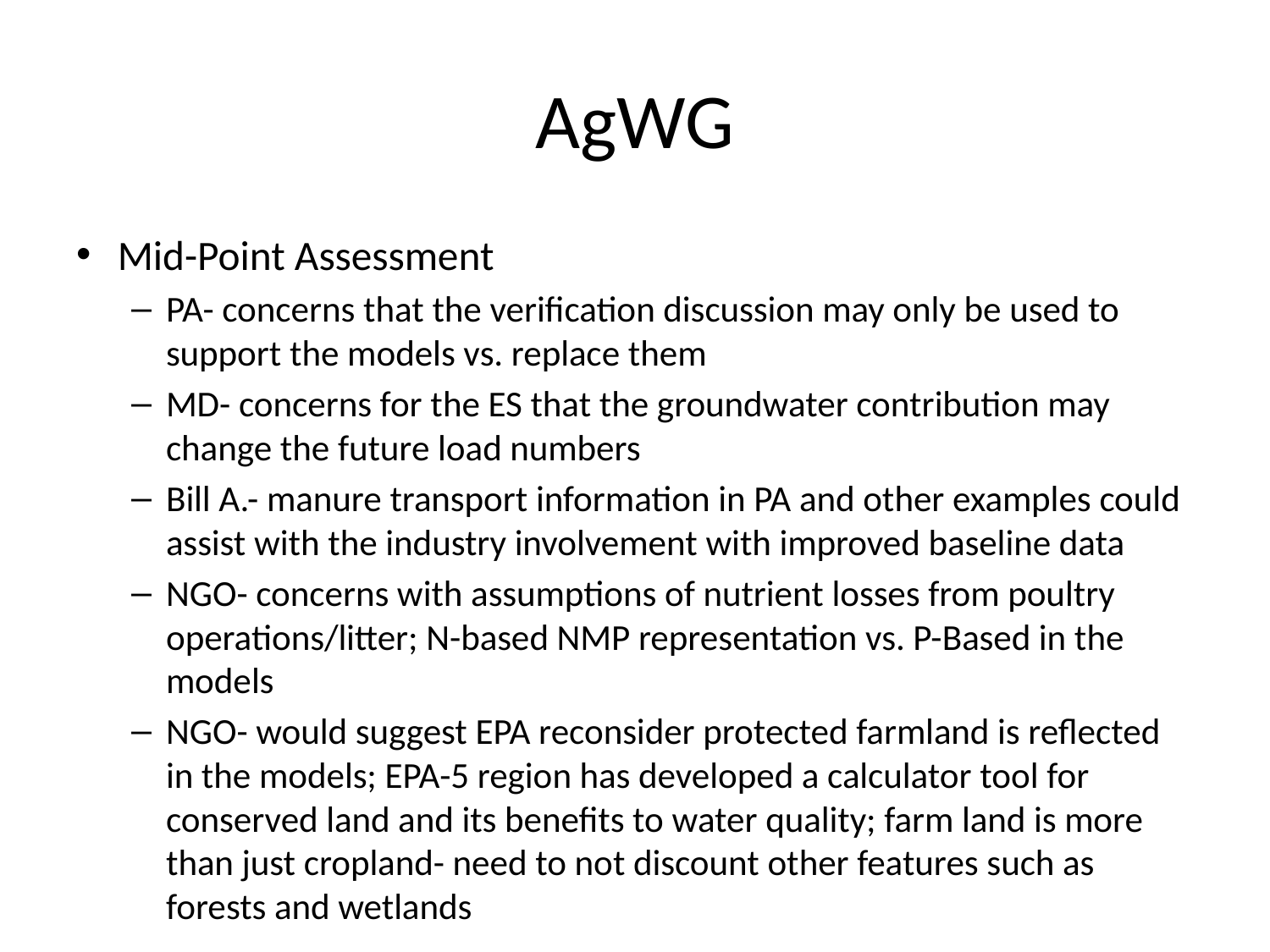

# AgWG
Mid-Point Assessment
PA- concerns that the verification discussion may only be used to support the models vs. replace them
MD- concerns for the ES that the groundwater contribution may change the future load numbers
Bill A.- manure transport information in PA and other examples could assist with the industry involvement with improved baseline data
NGO- concerns with assumptions of nutrient losses from poultry operations/litter; N-based NMP representation vs. P-Based in the models
NGO- would suggest EPA reconsider protected farmland is reflected in the models; EPA-5 region has developed a calculator tool for conserved land and its benefits to water quality; farm land is more than just cropland- need to not discount other features such as forests and wetlands